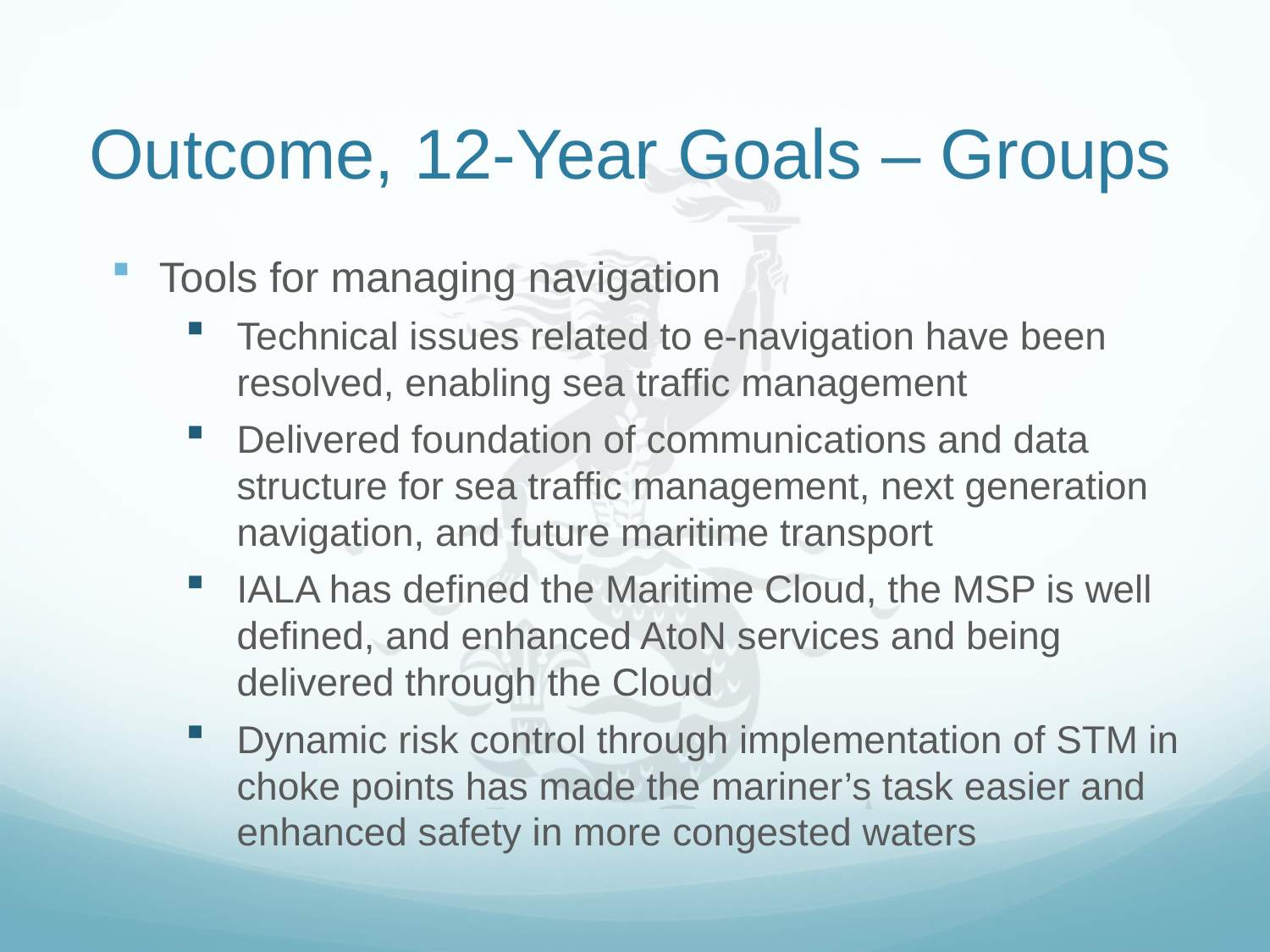

# Outcome, 12-Year Goals – Groups
Tools for managing navigation
Technical issues related to e-navigation have been resolved, enabling sea traffic management
Delivered foundation of communications and data structure for sea traffic management, next generation navigation, and future maritime transport
IALA has defined the Maritime Cloud, the MSP is well defined, and enhanced AtoN services and being delivered through the Cloud
Dynamic risk control through implementation of STM in choke points has made the mariner’s task easier and enhanced safety in more congested waters